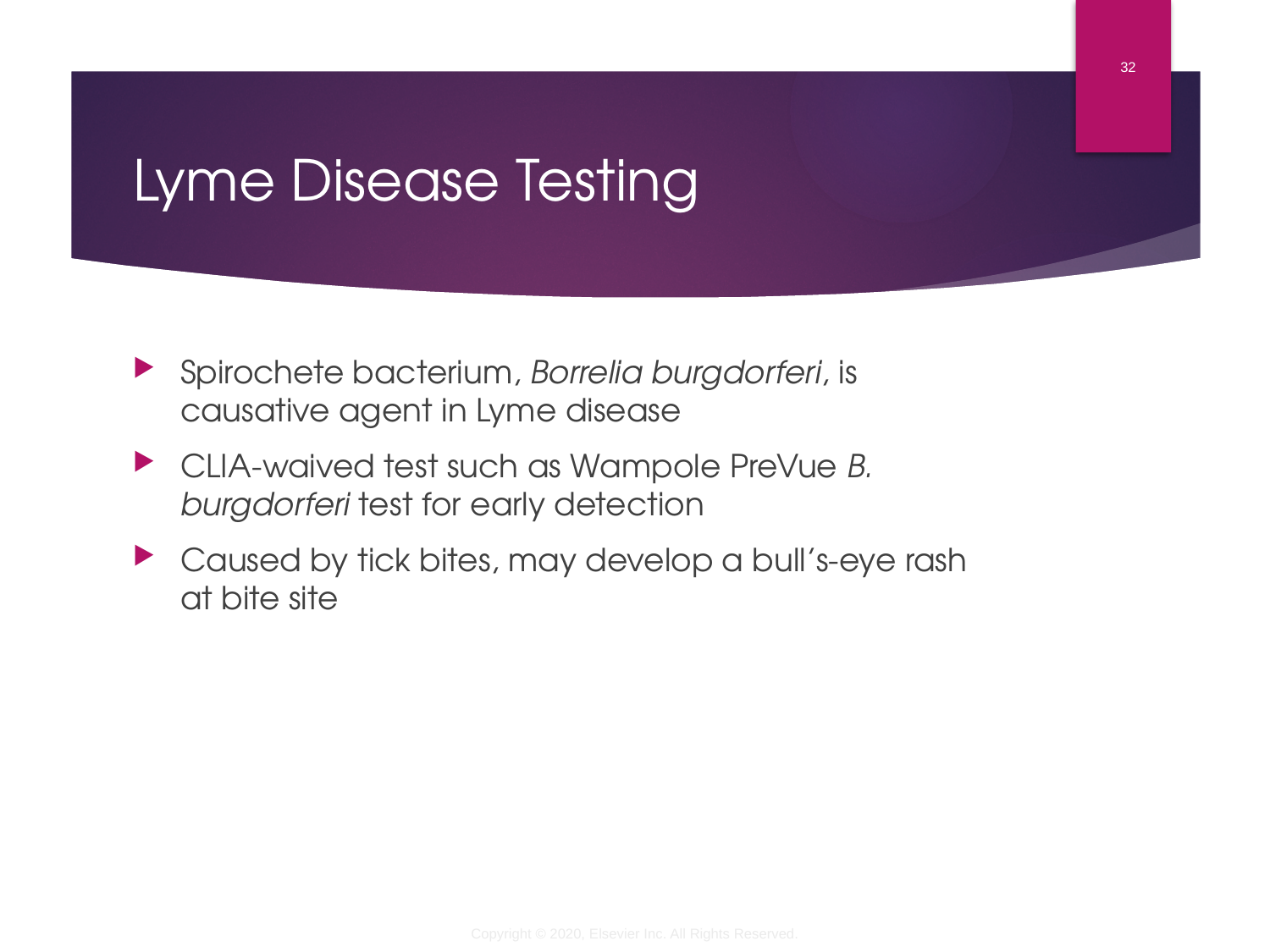

32

# Lyme Disease Testing
Spirochete bacterium, Borrelia burgdorferi, is causative agent in Lyme disease
CLIA-waived test such as Wampole PreVue B. burgdorferi test for early detection
Caused by tick bites, may develop a bull’s-eye rash at bite site